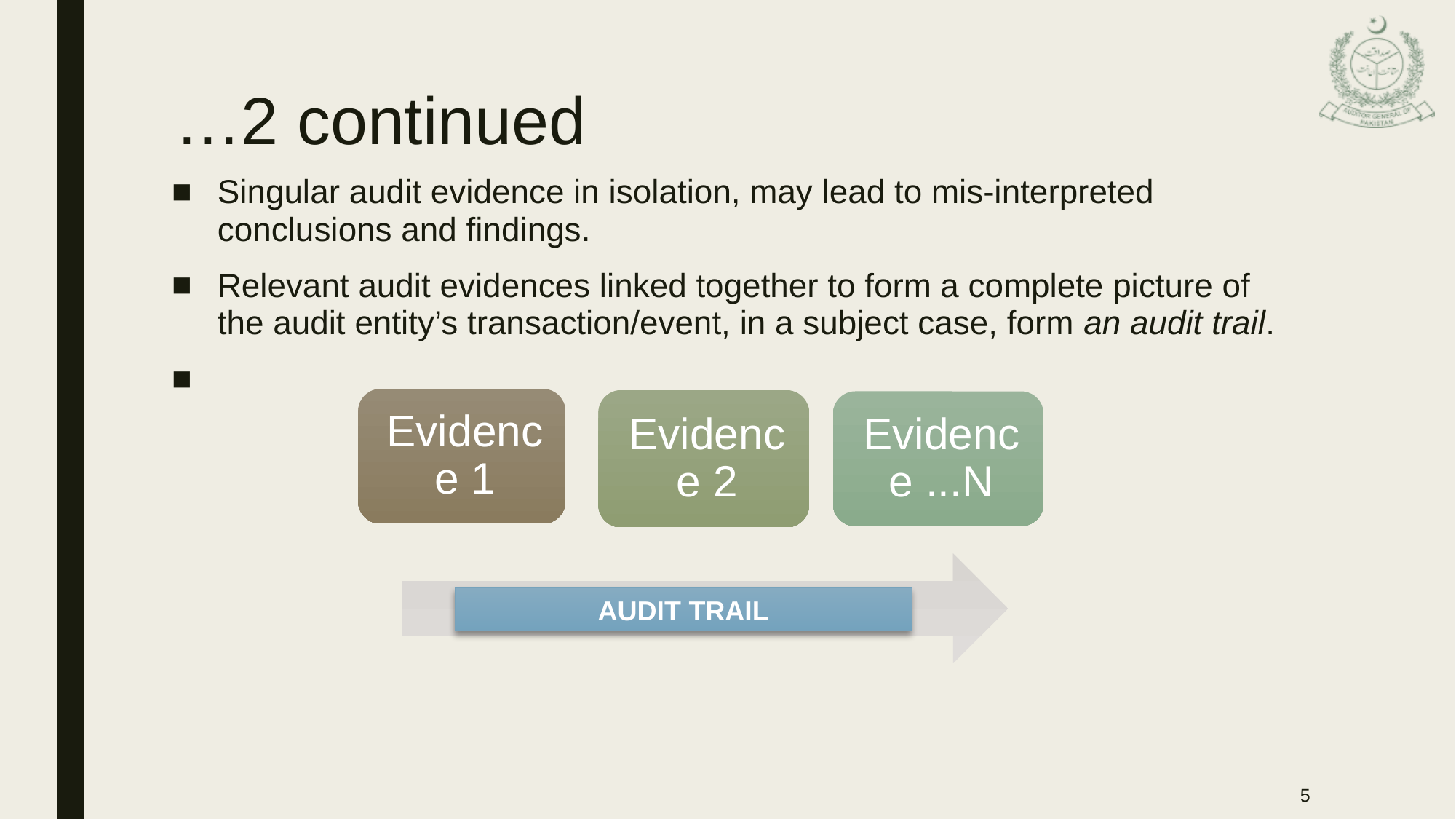

# …2 continued
Singular audit evidence in isolation, may lead to mis-interpreted conclusions and findings.
Relevant audit evidences linked together to form a complete picture of the audit entity’s transaction/event, in a subject case, form an audit trail.

Evidence 1
Evidence 2
Evidence ...N
AUDIT TRAIL
5